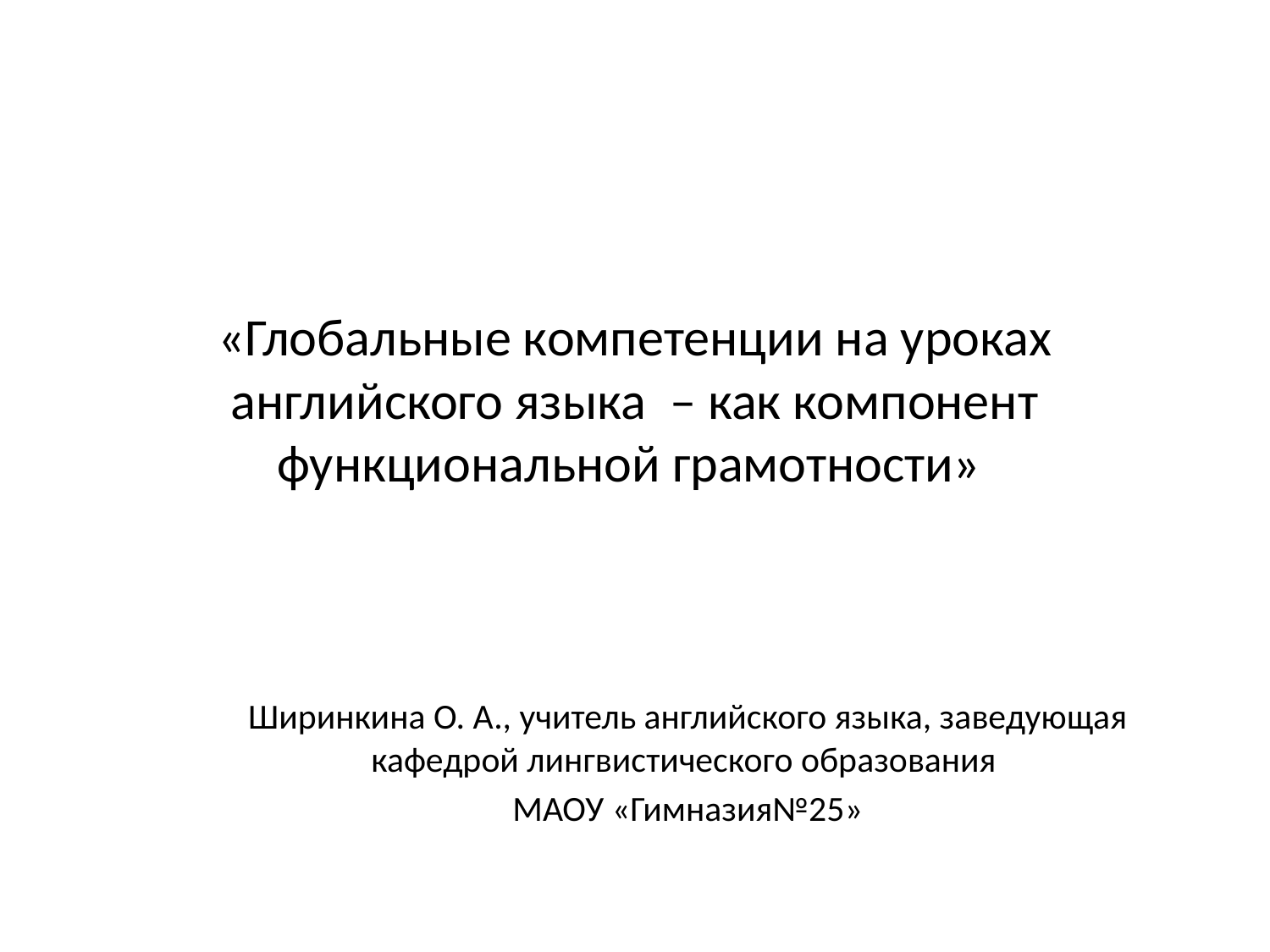

# «Глобальные компетенции на уроках английского языка  – как компонент функциональной грамотности»

Ширинкина О. А., учитель английского языка, заведующая кафедрой лингвистического образования
МАОУ «Гимназия№25»